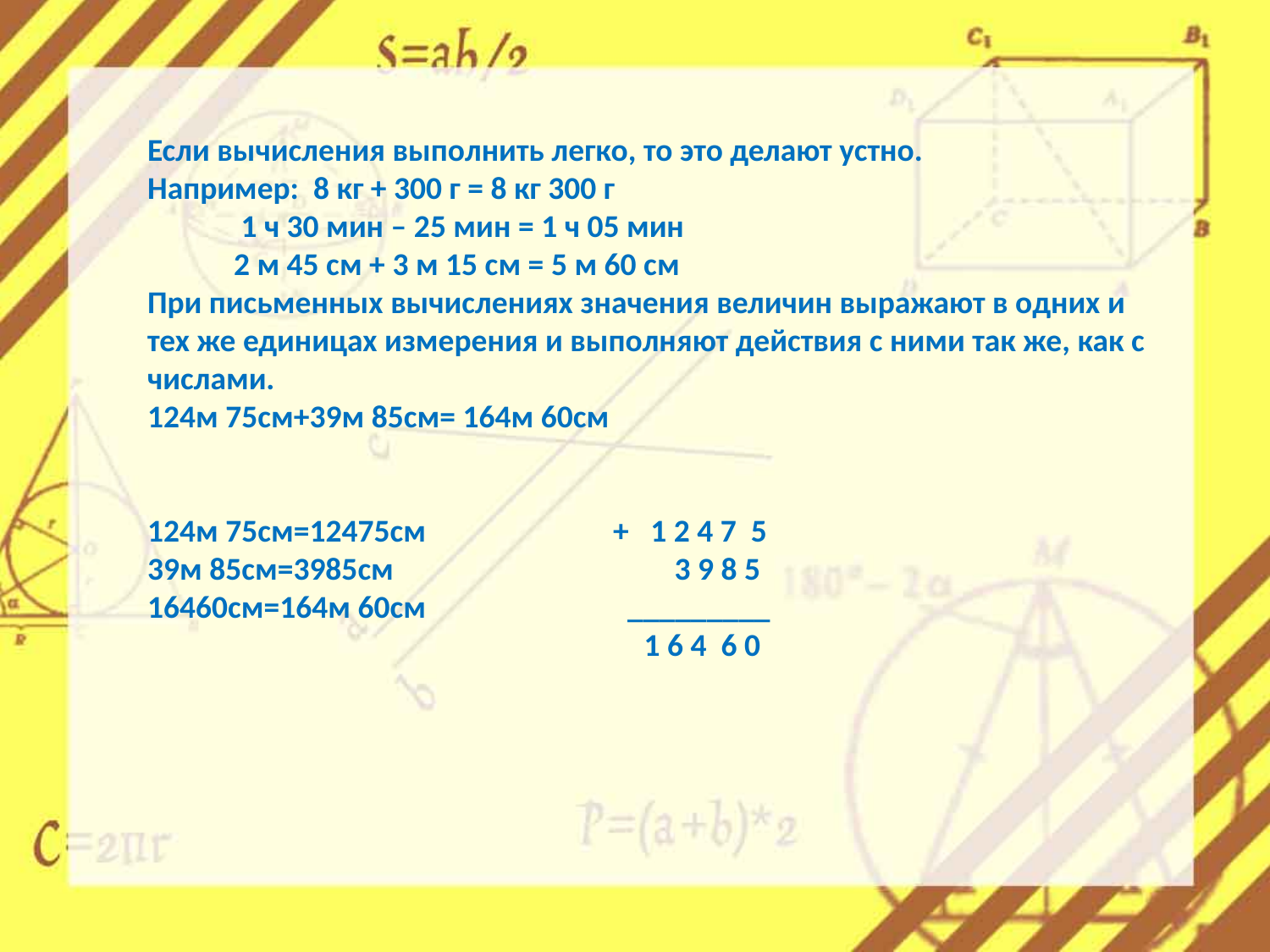

Если вычисления выполнить легко, то это делают устно.
Например:  8 кг + 300 г = 8 кг 300 г
             1 ч 30 мин – 25 мин = 1 ч 05 мин
            2 м 45 см + 3 м 15 см = 5 м 60 см
При письменных вычислениях значения величин выражают в одних и тех же единицах измерения и выполняют действия с ними так же, как с числами.
124м 75см+39м 85см= 164м 60см

124м 75см=12475см                          +   1 2 4 7  5
39м 85см=3985см                                       3 9 8 5
16460см=164м 60см                            _________
                                                                     1 6 4  6 0